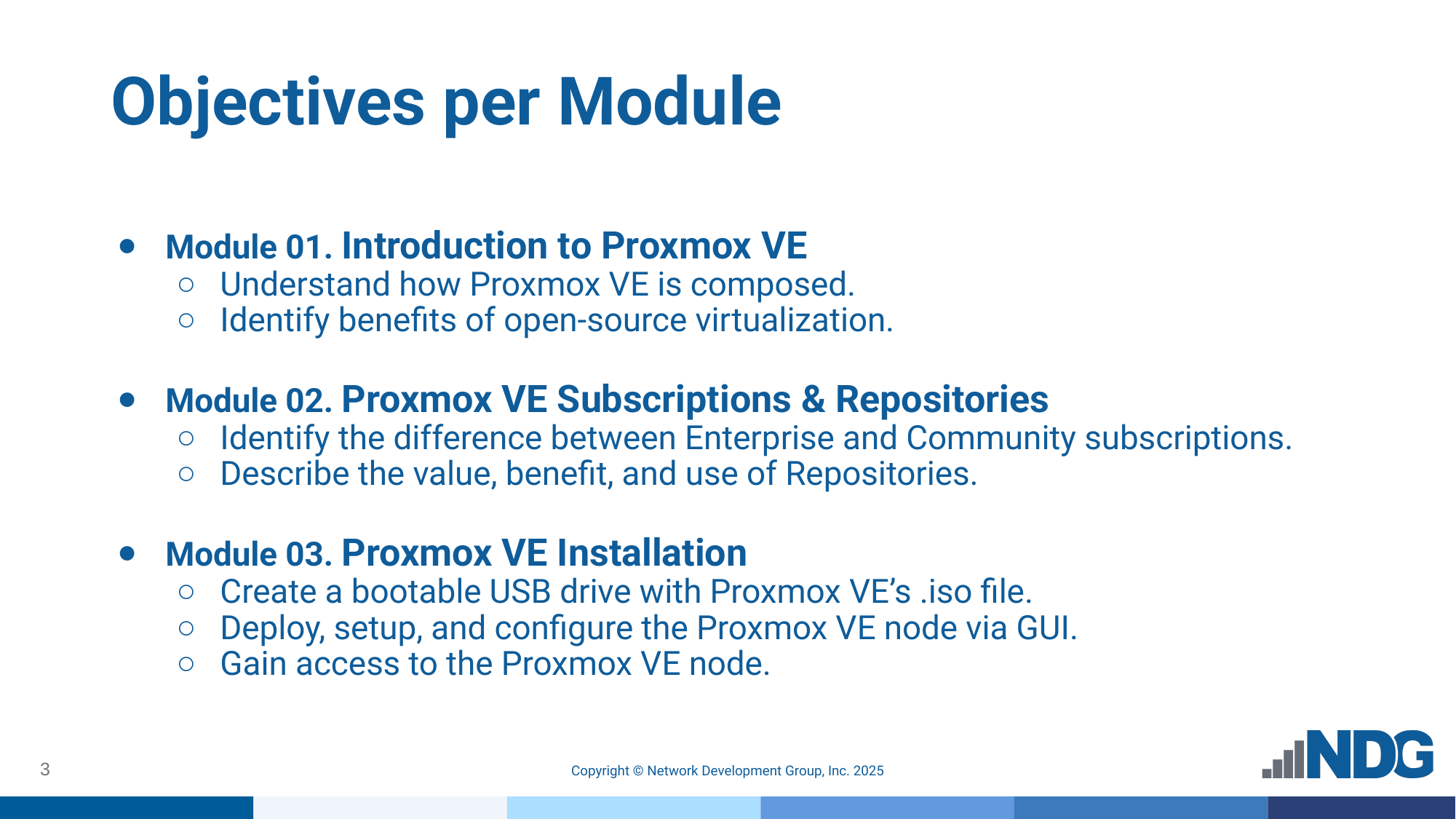

# Objectives per Module
Module 01. Introduction to Proxmox VE
Understand how Proxmox VE is composed.
Identify benefits of open-source virtualization.

Module 02. Proxmox VE Subscriptions & Repositories
Identify the difference between Enterprise and Community subscriptions.
Describe the value, benefit, and use of Repositories.

Module 03. Proxmox VE Installation
Create a bootable USB drive with Proxmox VE’s .iso file.
Deploy, setup, and configure the Proxmox VE node via GUI.
Gain access to the Proxmox VE node.